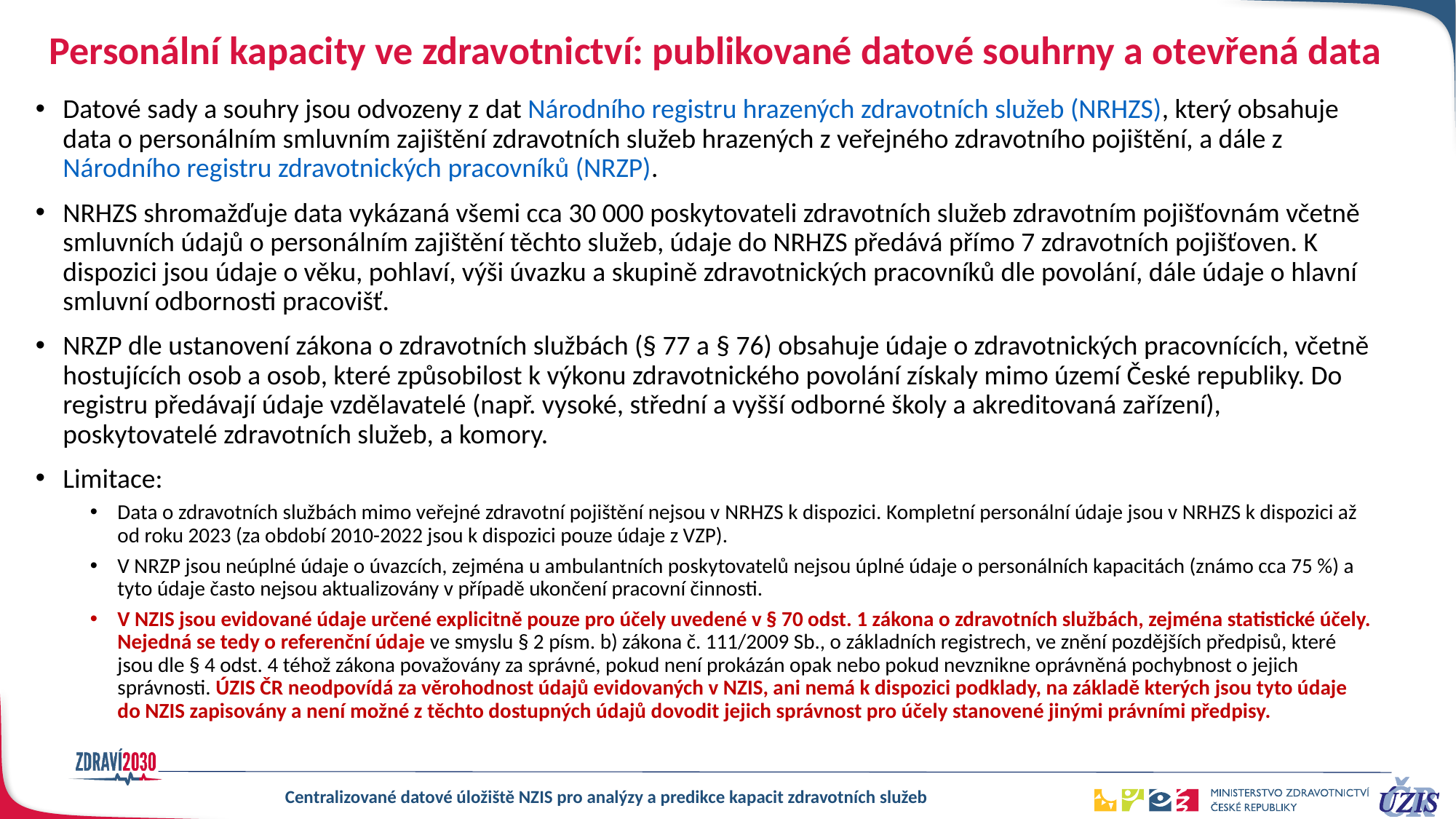

# Personální kapacity ve zdravotnictví: publikované datové souhrny a otevřená data
Datové sady a souhry jsou odvozeny z dat Národního registru hrazených zdravotních služeb (NRHZS), který obsahuje data o personálním smluvním zajištění zdravotních služeb hrazených z veřejného zdravotního pojištění, a dále z Národního registru zdravotnických pracovníků (NRZP).
NRHZS shromažďuje data vykázaná všemi cca 30 000 poskytovateli zdravotních služeb zdravotním pojišťovnám včetně smluvních údajů o personálním zajištění těchto služeb, údaje do NRHZS předává přímo 7 zdravotních pojišťoven. K dispozici jsou údaje o věku, pohlaví, výši úvazku a skupině zdravotnických pracovníků dle povolání, dále údaje o hlavní smluvní odbornosti pracovišť.
NRZP dle ustanovení zákona o zdravotních službách (§ 77 a § 76) obsahuje údaje o zdravotnických pracovnících, včetně hostujících osob a osob, které způsobilost k výkonu zdravotnického povolání získaly mimo území České republiky. Do registru předávají údaje vzdělavatelé (např. vysoké, střední a vyšší odborné školy a akreditovaná zařízení), poskytovatelé zdravotních služeb, a komory.
Limitace:
Data o zdravotních službách mimo veřejné zdravotní pojištění nejsou v NRHZS k dispozici. Kompletní personální údaje jsou v NRHZS k dispozici až od roku 2023 (za období 2010-2022 jsou k dispozici pouze údaje z VZP).
V NRZP jsou neúplné údaje o úvazcích, zejména u ambulantních poskytovatelů nejsou úplné údaje o personálních kapacitách (známo cca 75 %) a tyto údaje často nejsou aktualizovány v případě ukončení pracovní činnosti.
V NZIS jsou evidované údaje určené explicitně pouze pro účely uvedené v § 70 odst. 1 zákona o zdravotních službách, zejména statistické účely. Nejedná se tedy o referenční údaje ve smyslu § 2 písm. b) zákona č. 111/2009 Sb., o základních registrech, ve znění pozdějších předpisů, které jsou dle § 4 odst. 4 téhož zákona považovány za správné, pokud není prokázán opak nebo pokud nevznikne oprávněná pochybnost o jejich správnosti. ÚZIS ČR neodpovídá za věrohodnost údajů evidovaných v NZIS, ani nemá k dispozici podklady, na základě kterých jsou tyto údaje do NZIS zapisovány a není možné z těchto dostupných údajů dovodit jejich správnost pro účely stanovené jinými právními předpisy.